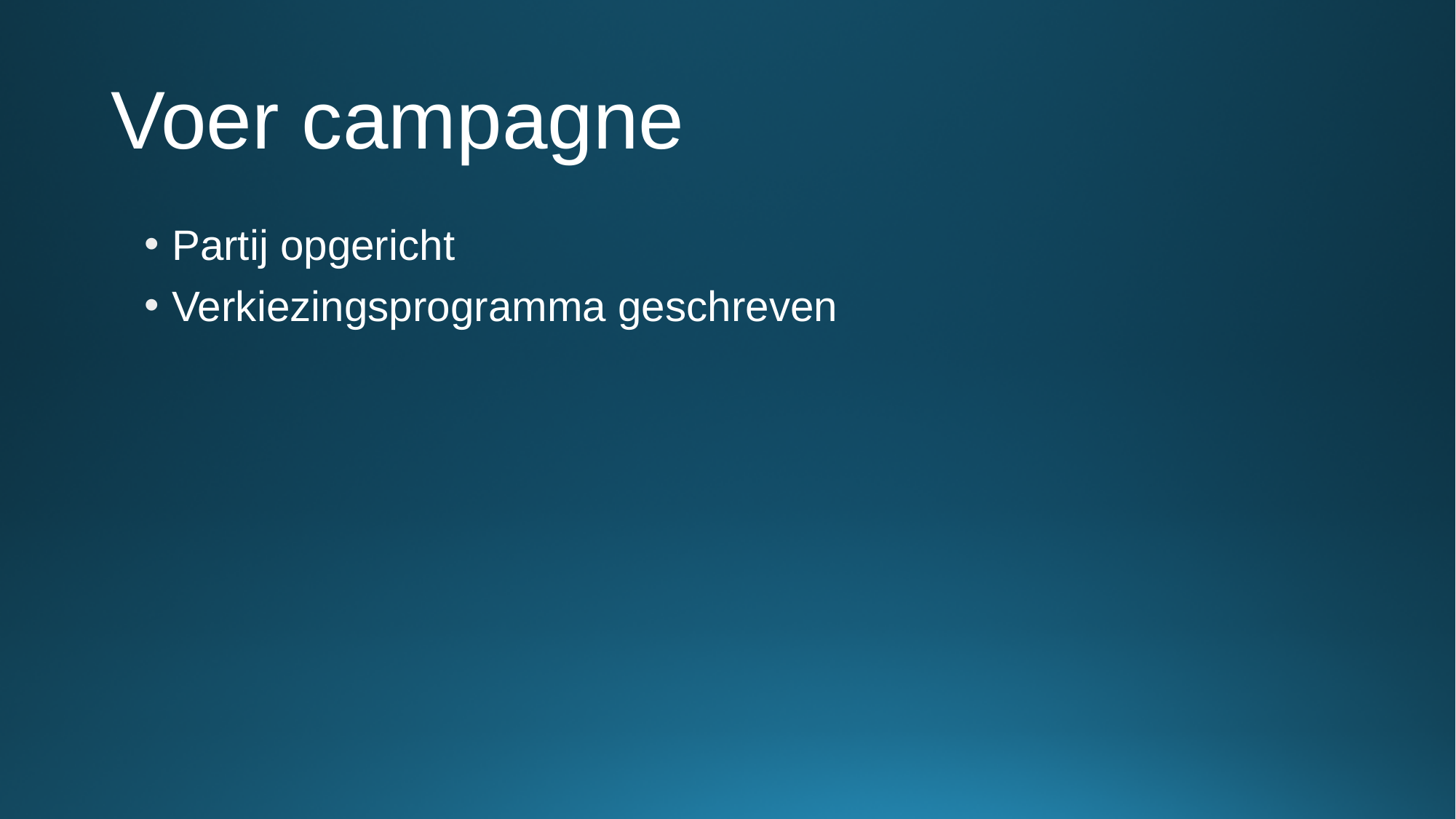

# Voer campagne
Partij opgericht
Verkiezingsprogramma geschreven